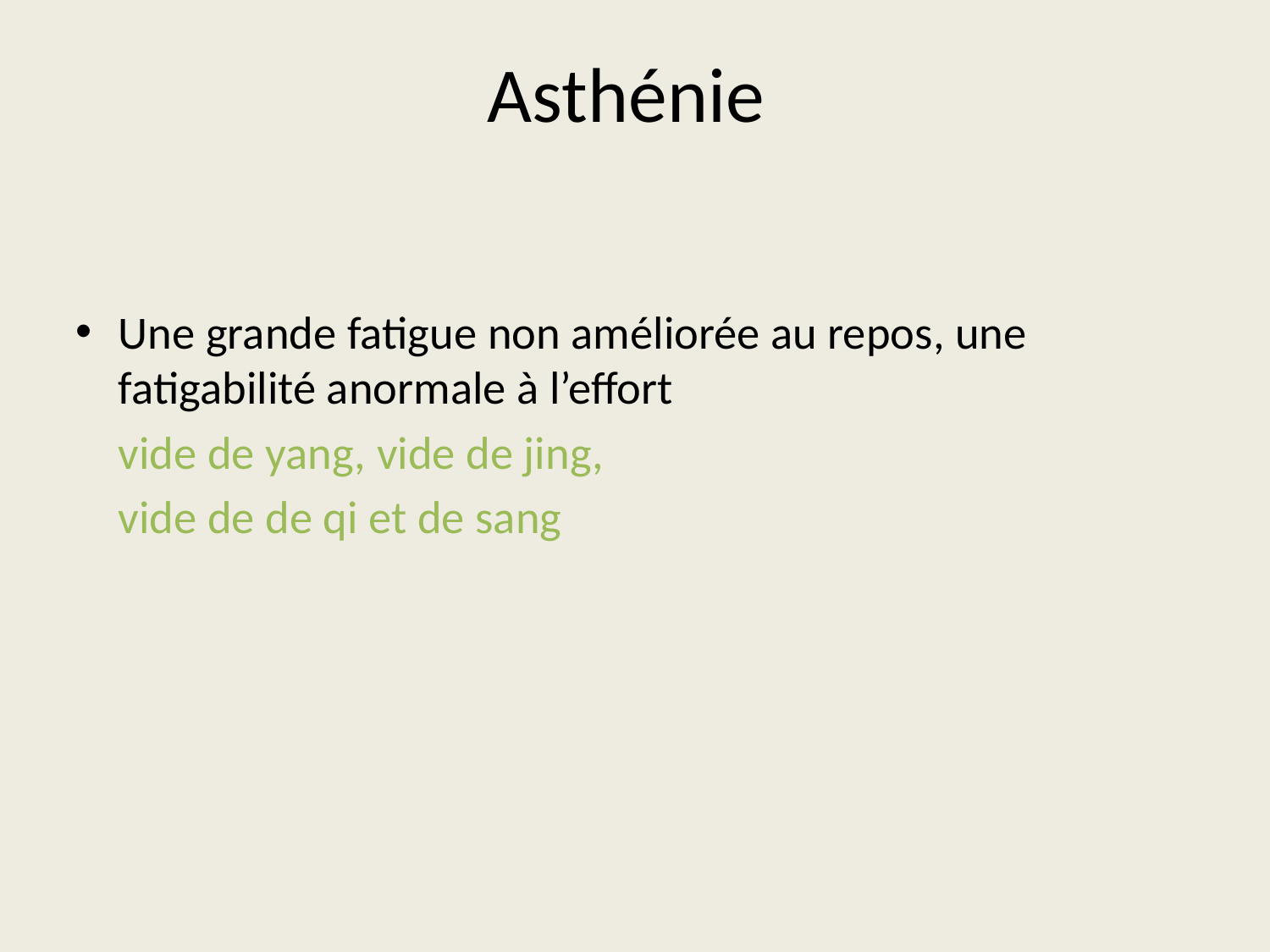

# Asthénie
Une grande fatigue non améliorée au repos, une fatigabilité anormale à l’effort
    vide de yang, vide de jing,
    vide de de qi et de sang